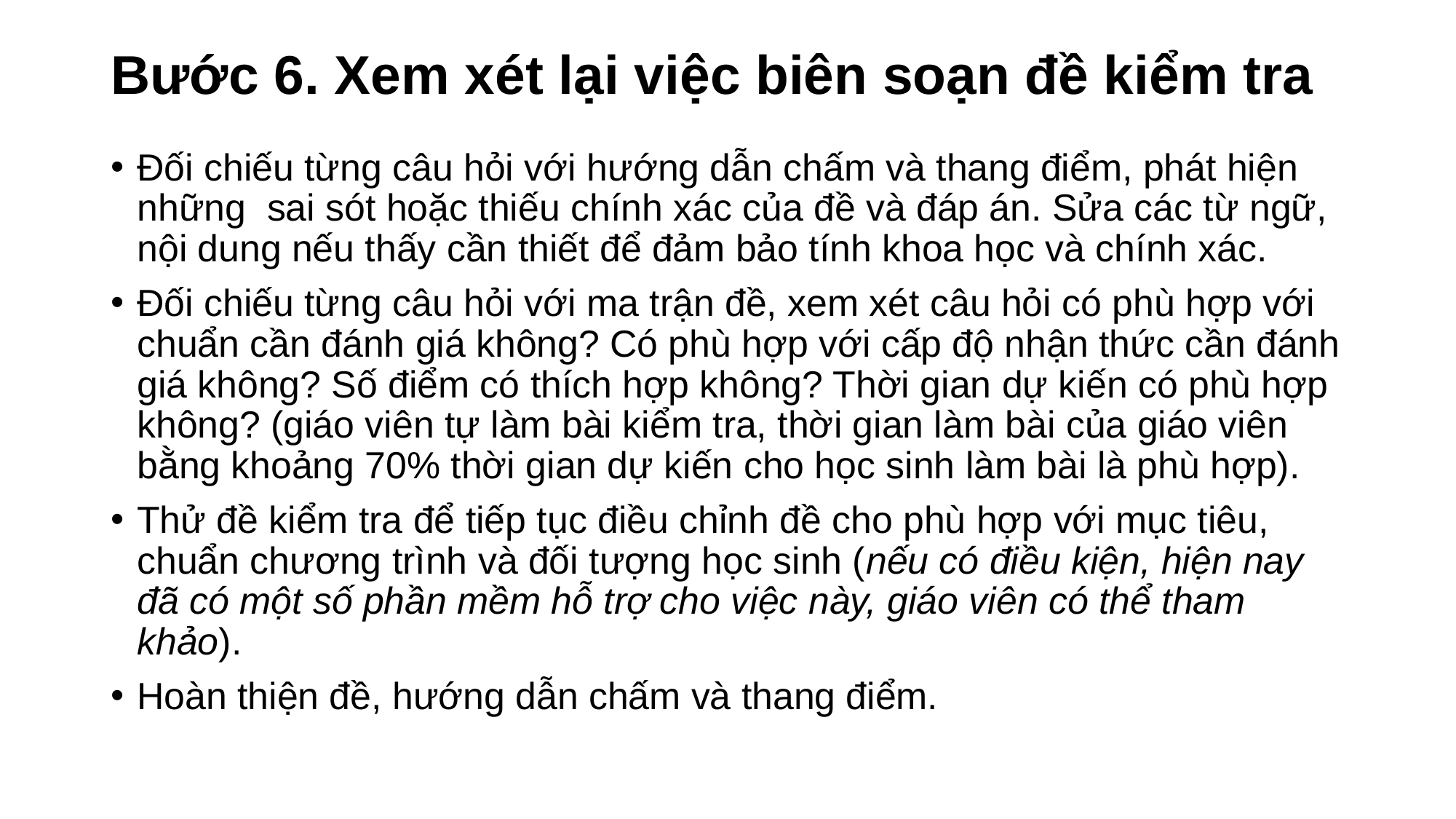

# Bước 6. Xem xét lại việc biên soạn đề kiểm tra
Đối chiếu từng câu hỏi với hướng dẫn chấm và thang điểm, phát hiện những  sai sót hoặc thiếu chính xác của đề và đáp án. Sửa các từ ngữ, nội dung nếu thấy cần thiết để đảm bảo tính khoa học và chính xác.
Đối chiếu từng câu hỏi với ma trận đề, xem xét câu hỏi có phù hợp với chuẩn cần đánh giá không? Có phù hợp với cấp độ nhận thức cần đánh giá không? Số điểm có thích hợp không? Thời gian dự kiến có phù hợp không? (giáo viên tự làm bài kiểm tra, thời gian làm bài của giáo viên bằng khoảng 70% thời gian dự kiến cho học sinh làm bài là phù hợp).
Thử đề kiểm tra để tiếp tục điều chỉnh đề cho phù hợp với mục tiêu, chuẩn chương trình và đối tượng học sinh (nếu có điều kiện, hiện nay đã có một số phần mềm hỗ trợ cho việc này, giáo viên có thể tham khảo).
Hoàn thiện đề, hướng dẫn chấm và thang điểm.